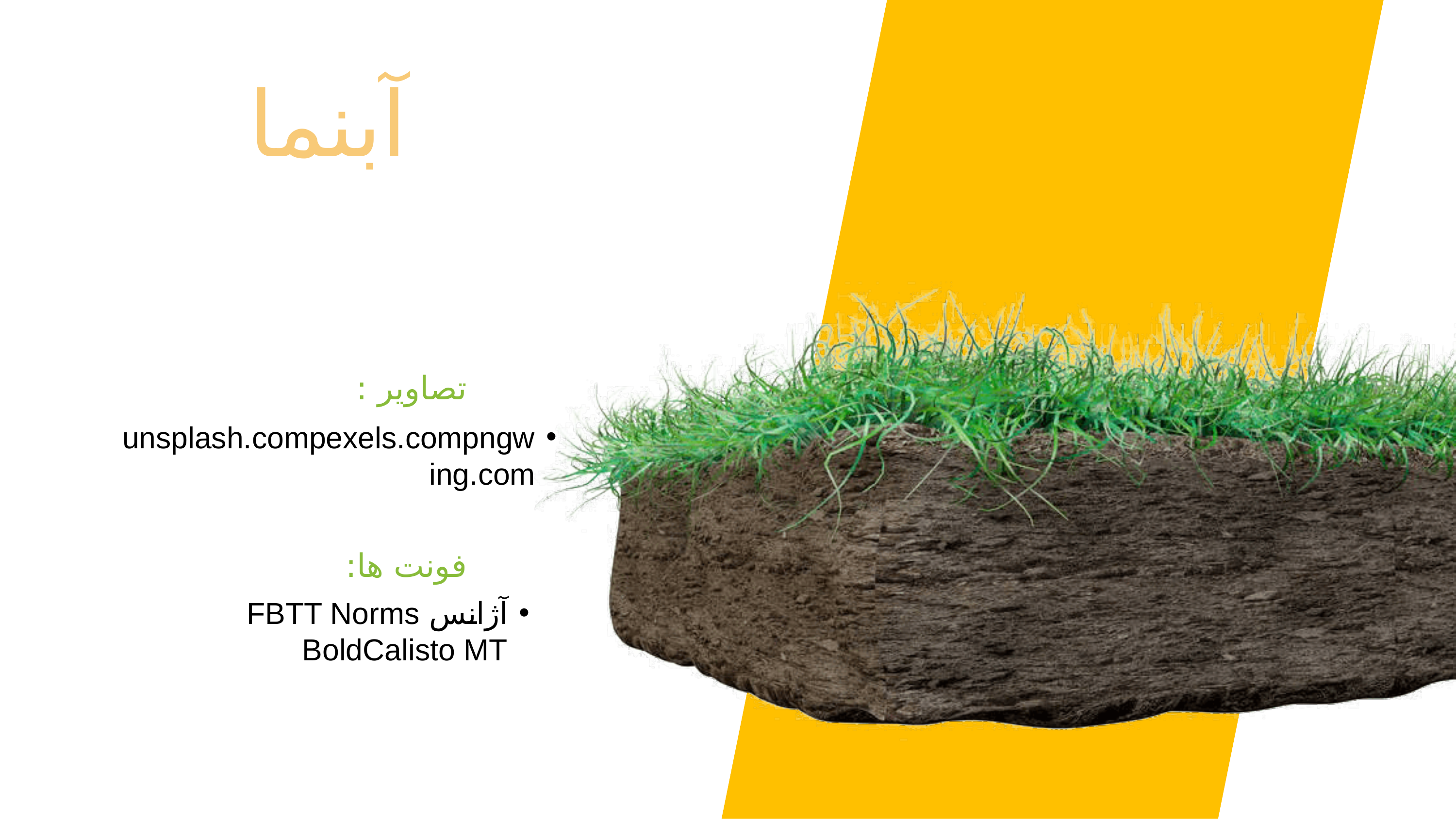

آبنما

تصاویر :
unsplash.compexels.compngwing.com
فونت ها:
آژانس FBTT Norms BoldCalisto MT